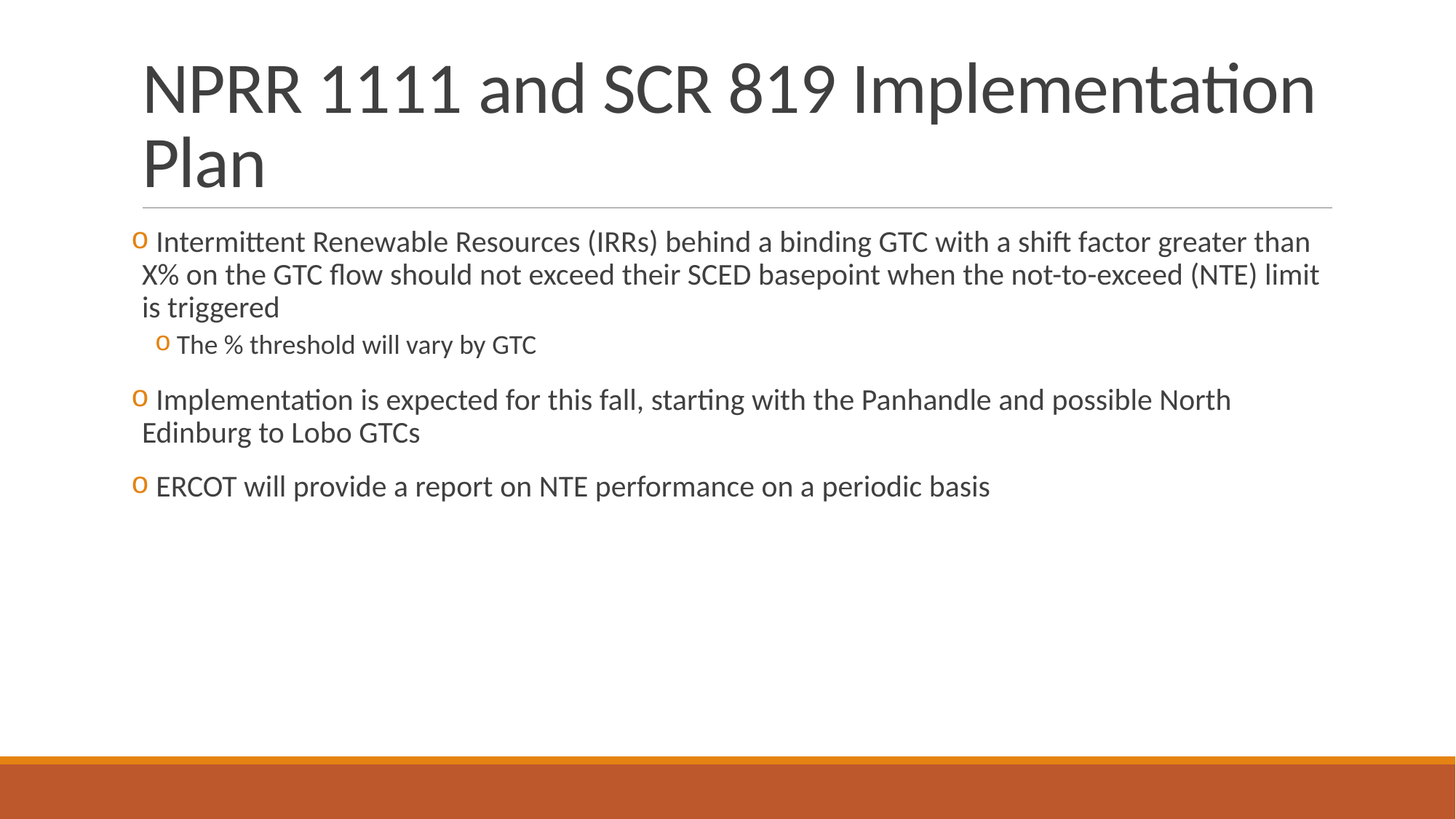

# NPRR 1111 and SCR 819 Implementation Plan
 Intermittent Renewable Resources (IRRs) behind a binding GTC with a shift factor greater than X% on the GTC flow should not exceed their SCED basepoint when the not-to-exceed (NTE) limit is triggered
The % threshold will vary by GTC
 Implementation is expected for this fall, starting with the Panhandle and possible North Edinburg to Lobo GTCs
 ERCOT will provide a report on NTE performance on a periodic basis